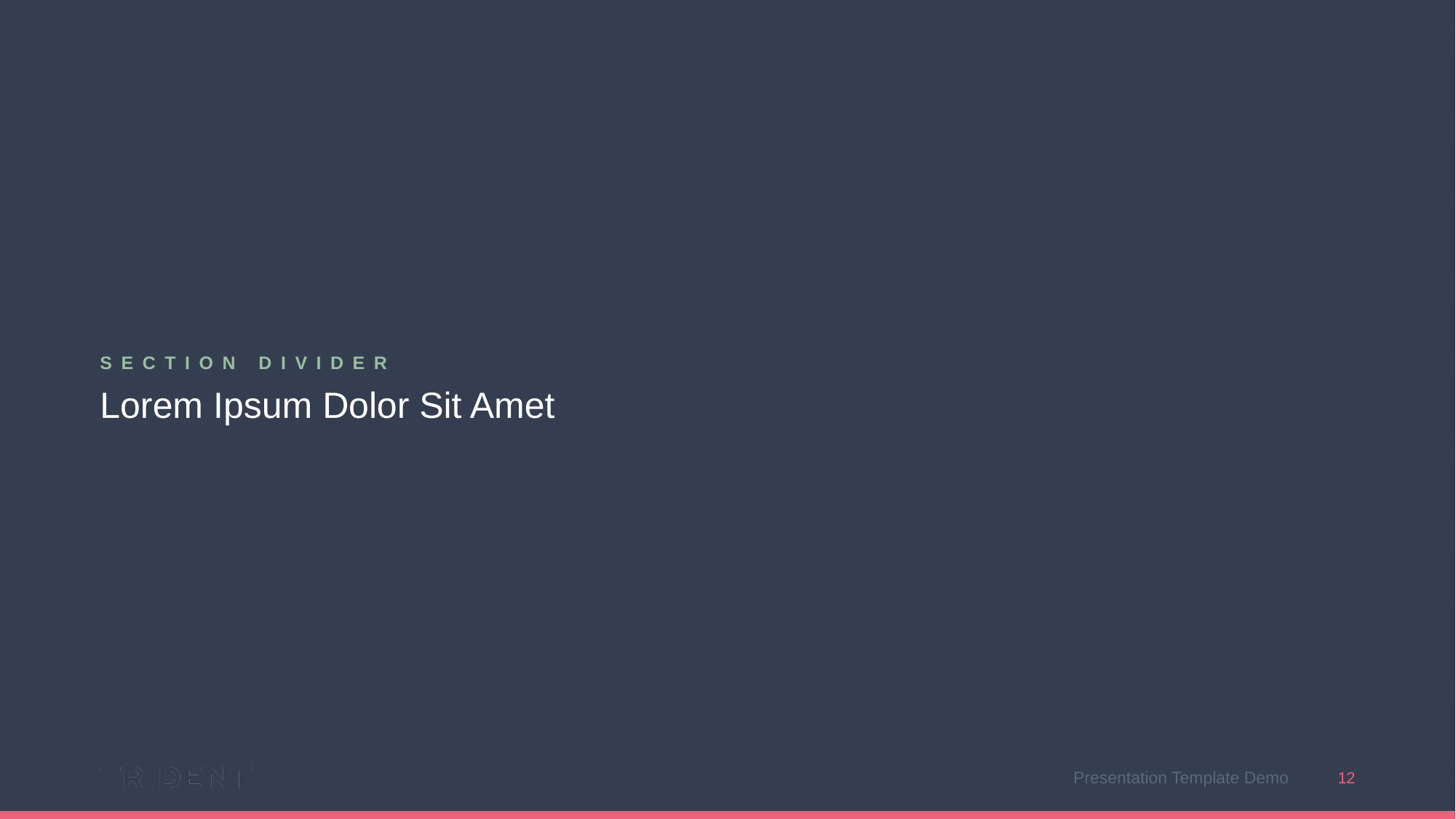

SECTION DIVIDER
Lorem Ipsum Dolor Sit Amet
12
Presentation Template Demo